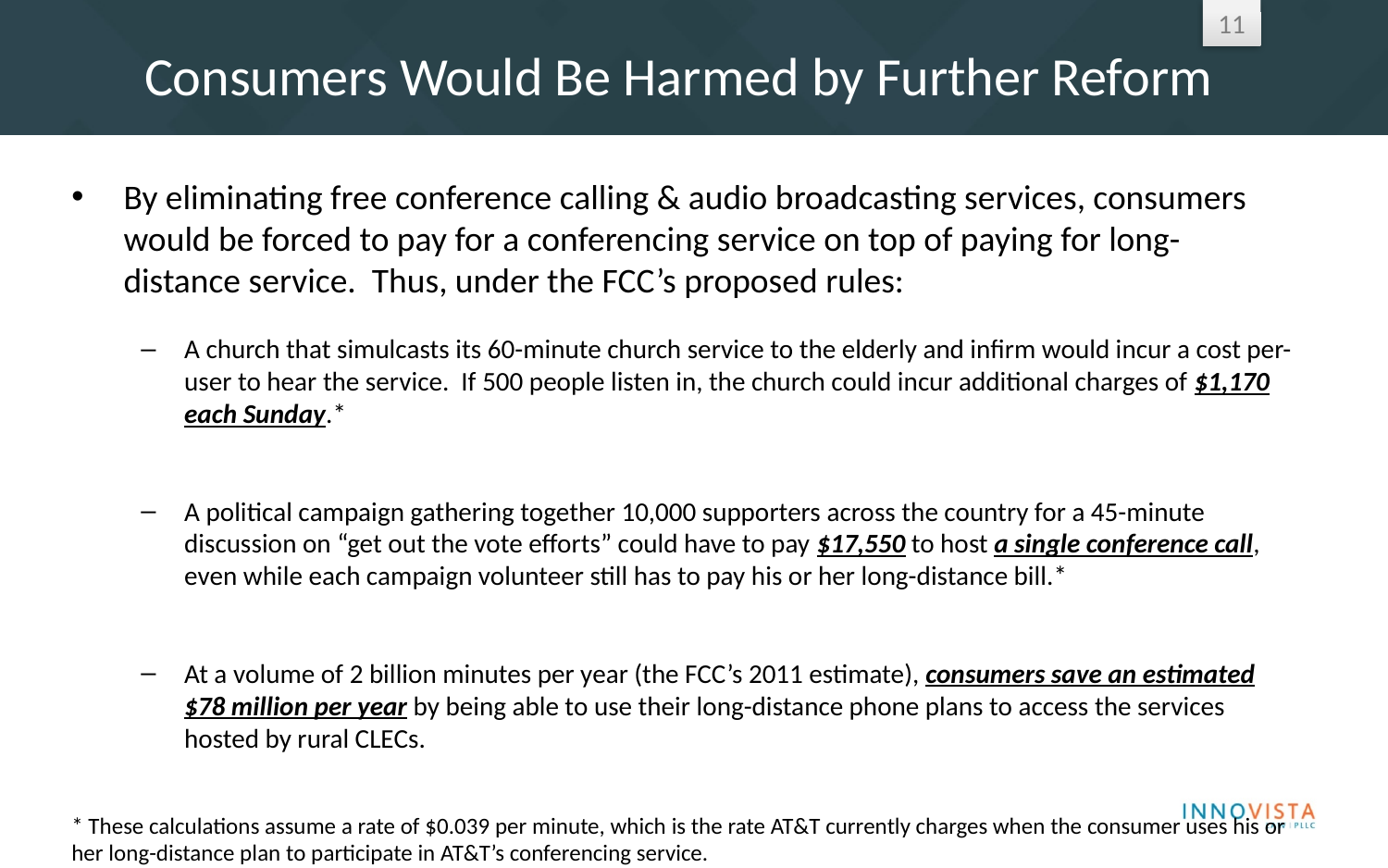

# Consumers Would Be Harmed by Further Reform
By eliminating free conference calling & audio broadcasting services, consumers would be forced to pay for a conferencing service on top of paying for long-distance service.  Thus, under the FCC’s proposed rules:

A church that simulcasts its 60-minute church service to the elderly and infirm would incur a cost per-user to hear the service.  If 500 people listen in, the church could incur additional charges of $1,170 each Sunday.*

A political campaign gathering together 10,000 supporters across the country for a 45-minute discussion on “get out the vote efforts” could have to pay $17,550 to host a single conference call, even while each campaign volunteer still has to pay his or her long-distance bill.*

At a volume of 2 billion minutes per year (the FCC’s 2011 estimate), consumers save an estimated $78 million per year by being able to use their long-distance phone plans to access the services hosted by rural CLECs.

* These calculations assume a rate of $0.039 per minute, which is the rate AT&T currently charges when the consumer uses his or her long-distance plan to participate in AT&T’s conferencing service.